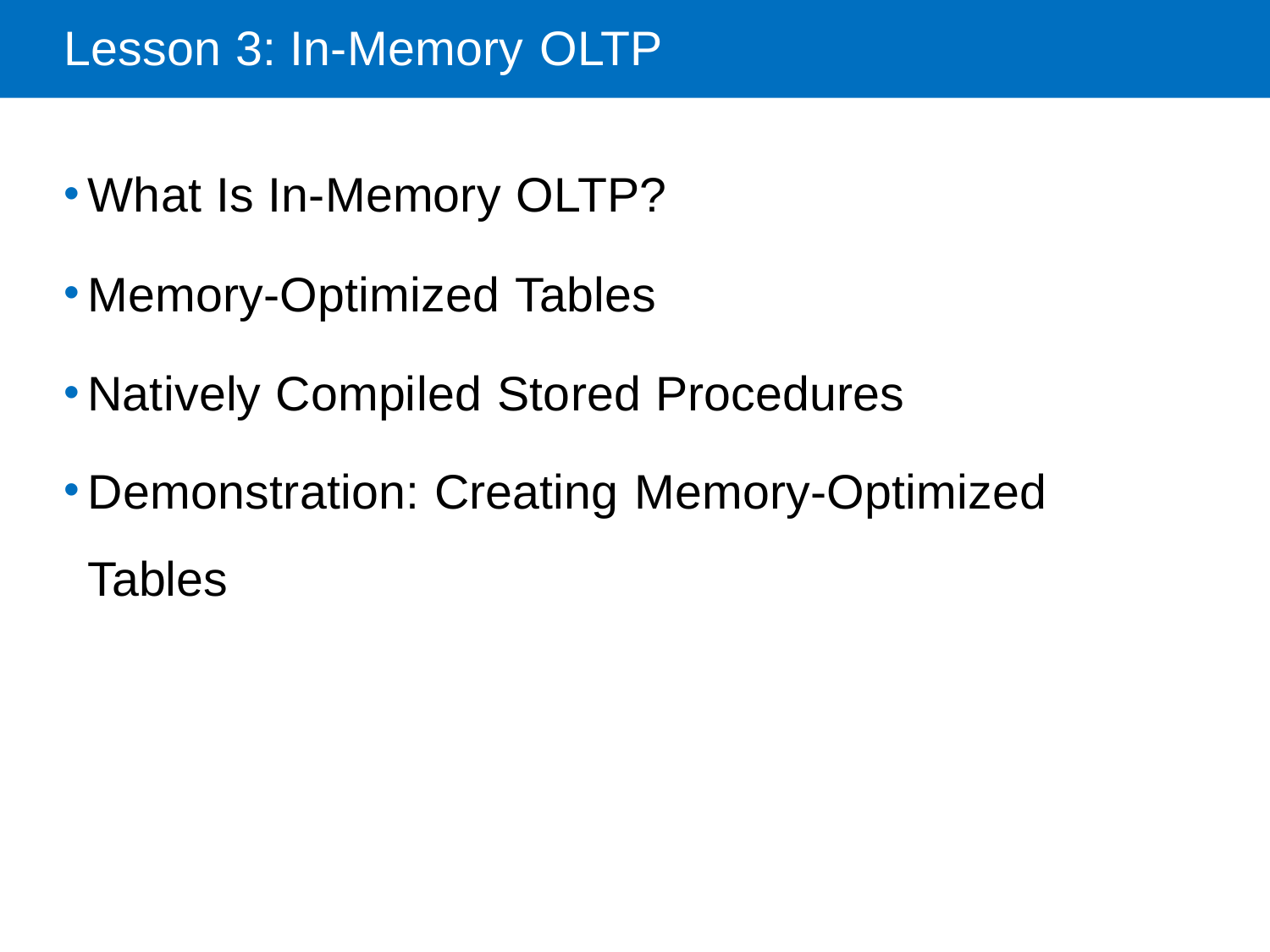

Lesson 3: In-Memory OLTP

What Is In-Memory OLTP?
Memory-Optimized Tables
Natively Compiled Stored Procedures
Demonstration: Creating Memory-Optimized  Tables